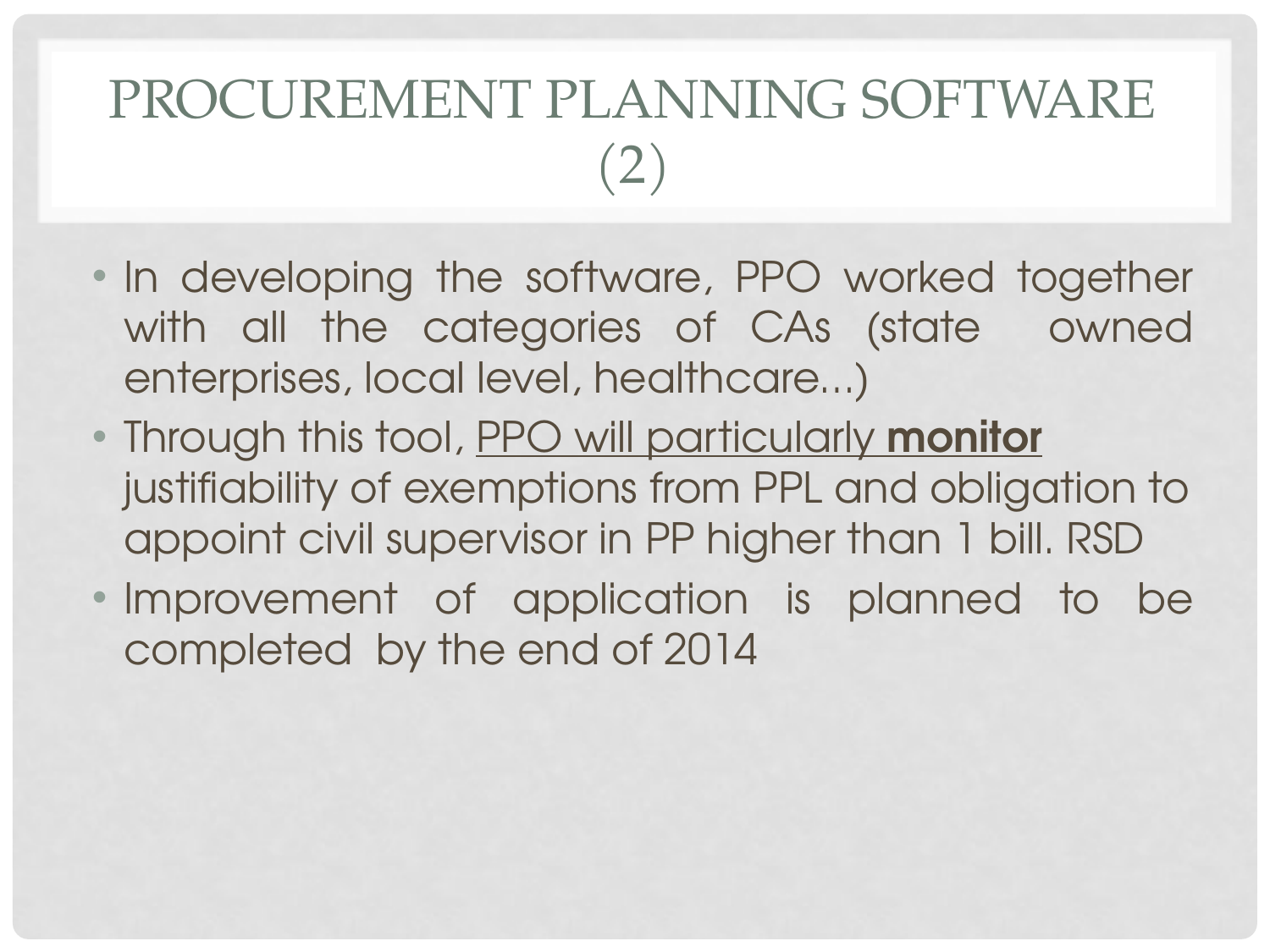

# procurement planning software (2)
In developing the software, PPO worked together with all the categories of CAs (state  owned enterprises, local level, healthcare…)
Through this tool, PPO will particularly monitor justifiability of exemptions from PPL and obligation to appoint civil supervisor in PP higher than 1 bill. RSD
Improvement of application is planned to be completed  by the end of 2014